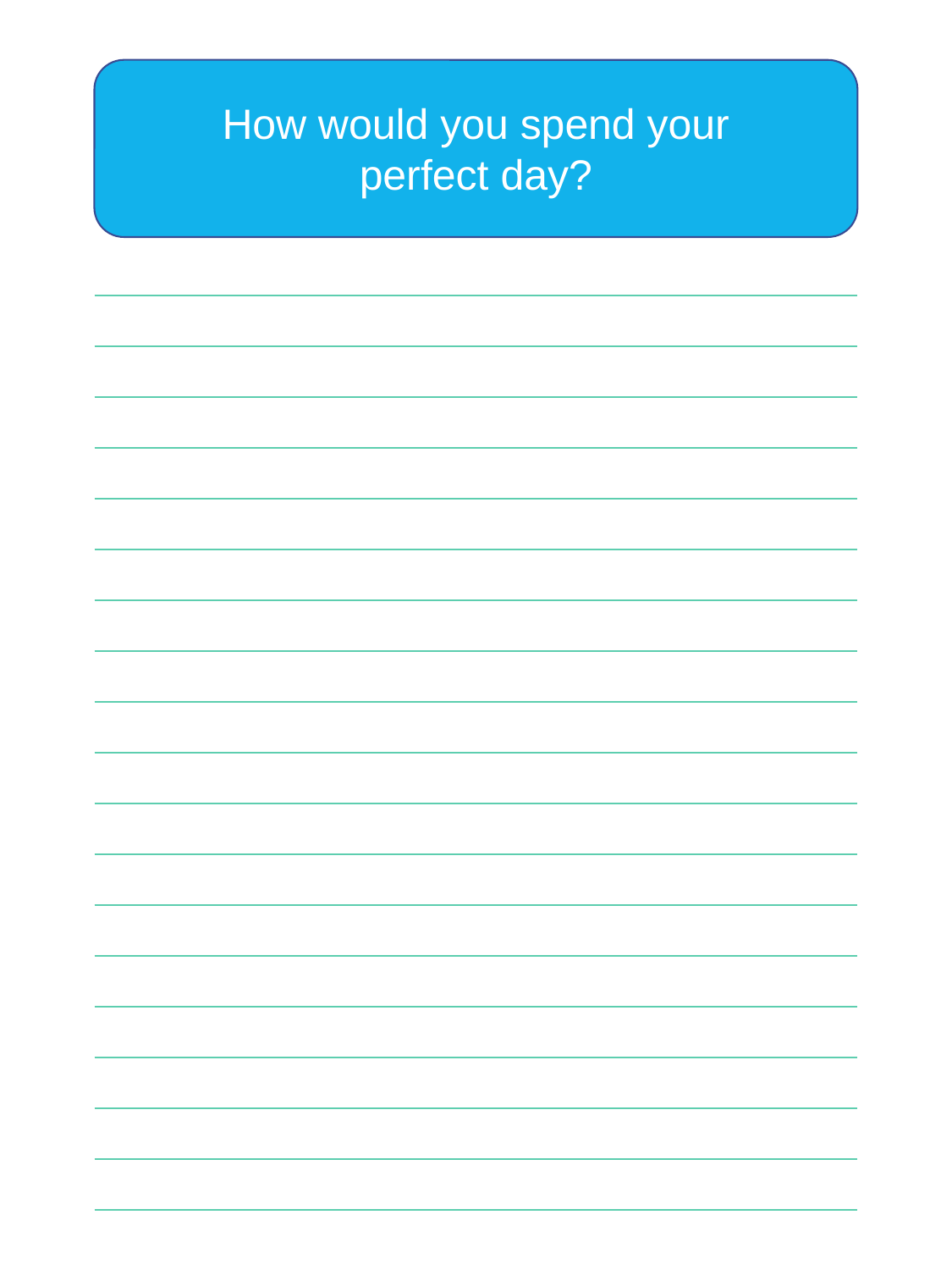

How would you spend your perfect day?
|  |
| --- |
|  |
|  |
|  |
|  |
|  |
|  |
|  |
|  |
|  |
|  |
|  |
|  |
|  |
|  |
|  |
|  |
|  |